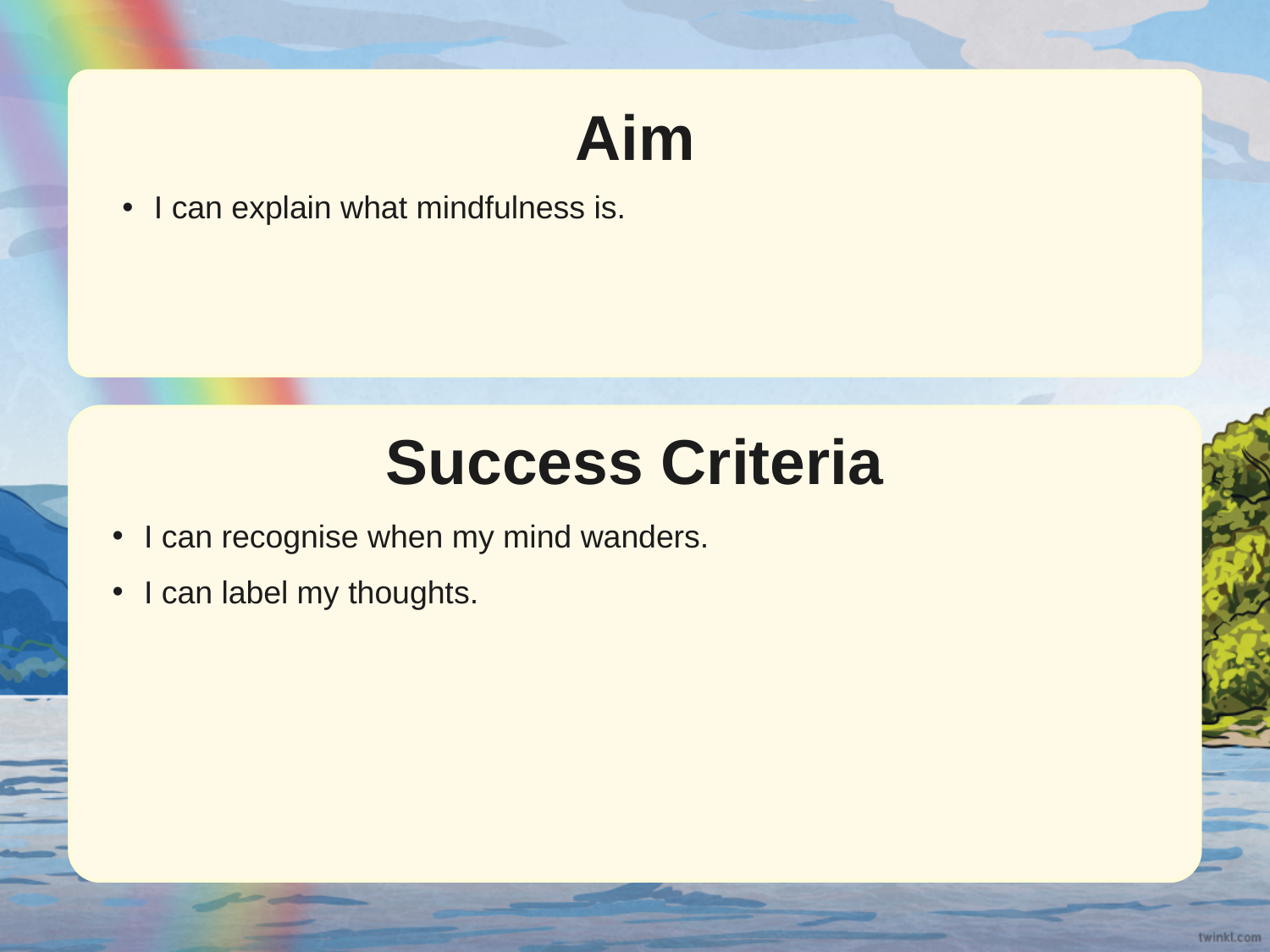

Aim
I can explain what mindfulness is.

Success Criteria
I can recognise when my mind wanders.
I can label my thoughts.